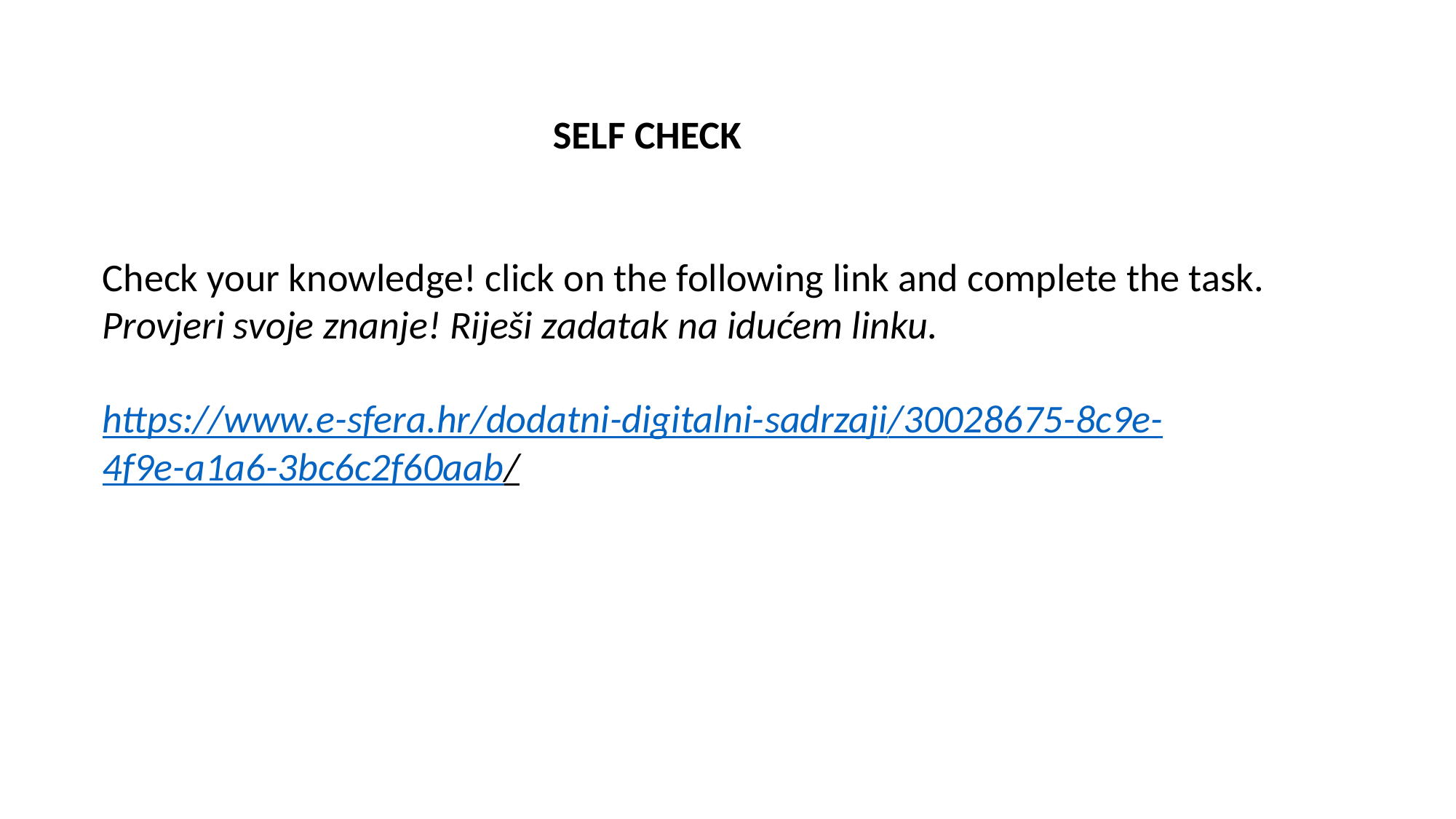

SELF CHECK
Check your knowledge! click on the following link and complete the task.
Provjeri svoje znanje! Riješi zadatak na idućem linku.

https://www.e-sfera.hr/dodatni-digitalni-sadrzaji/30028675-8c9e-4f9e-a1a6-3bc6c2f60aab/